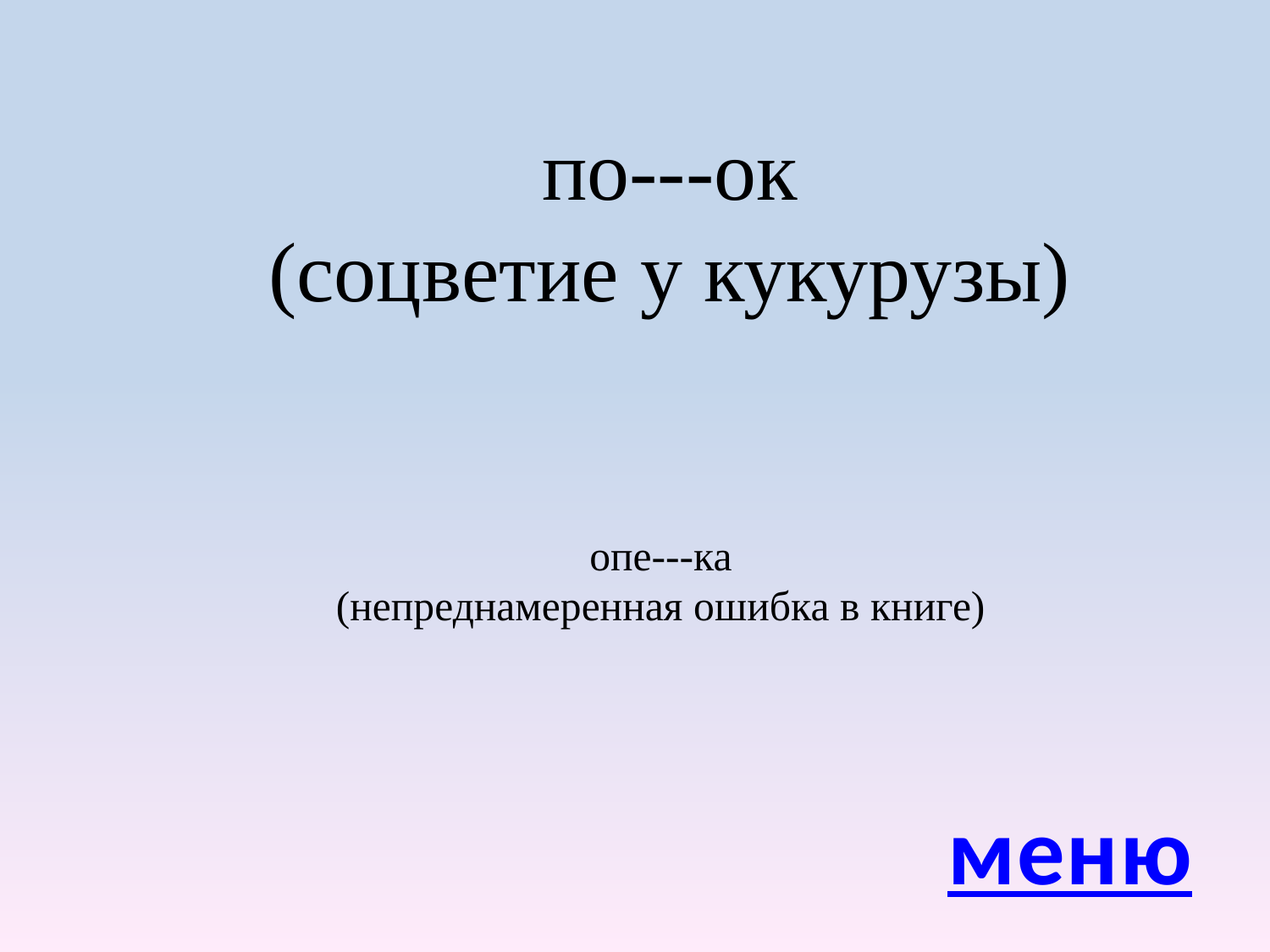

по---ок
(соцветие у кукурузы)
# опе---ка (непреднамеренная ошибка в книге)
меню